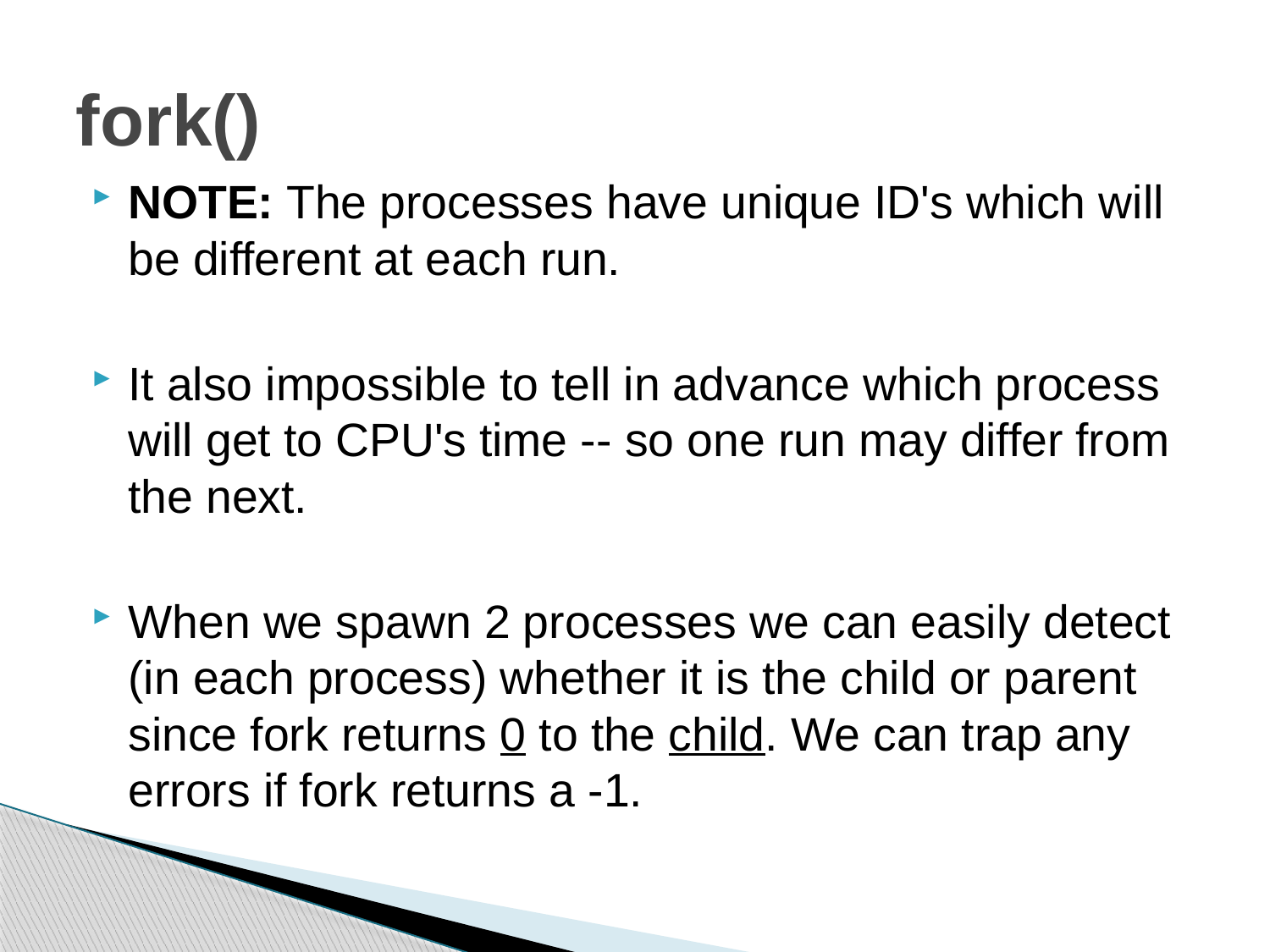

# fork()
NOTE: The processes have unique ID's which will be different at each run.

It also impossible to tell in advance which process will get to CPU's time -- so one run may differ from the next.

When we spawn 2 processes we can easily detect (in each process) whether it is the child or parent since fork returns 0 to the child. We can trap any errors if fork returns a -1.